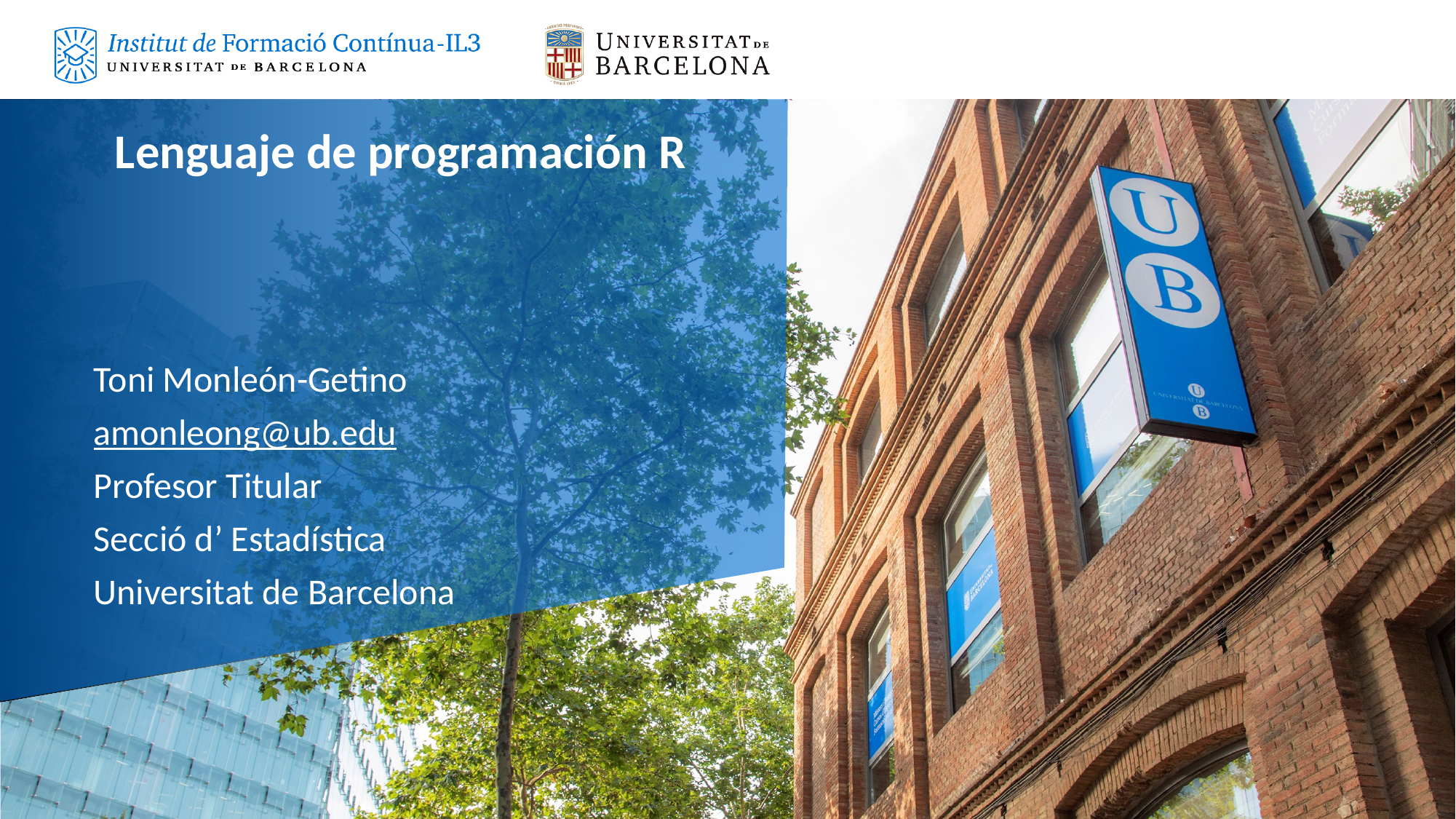

Lenguaje de programación R
Toni Monleón-Getino
amonleong@ub.edu
Profesor Titular
Secció d’ Estadística
Universitat de Barcelona